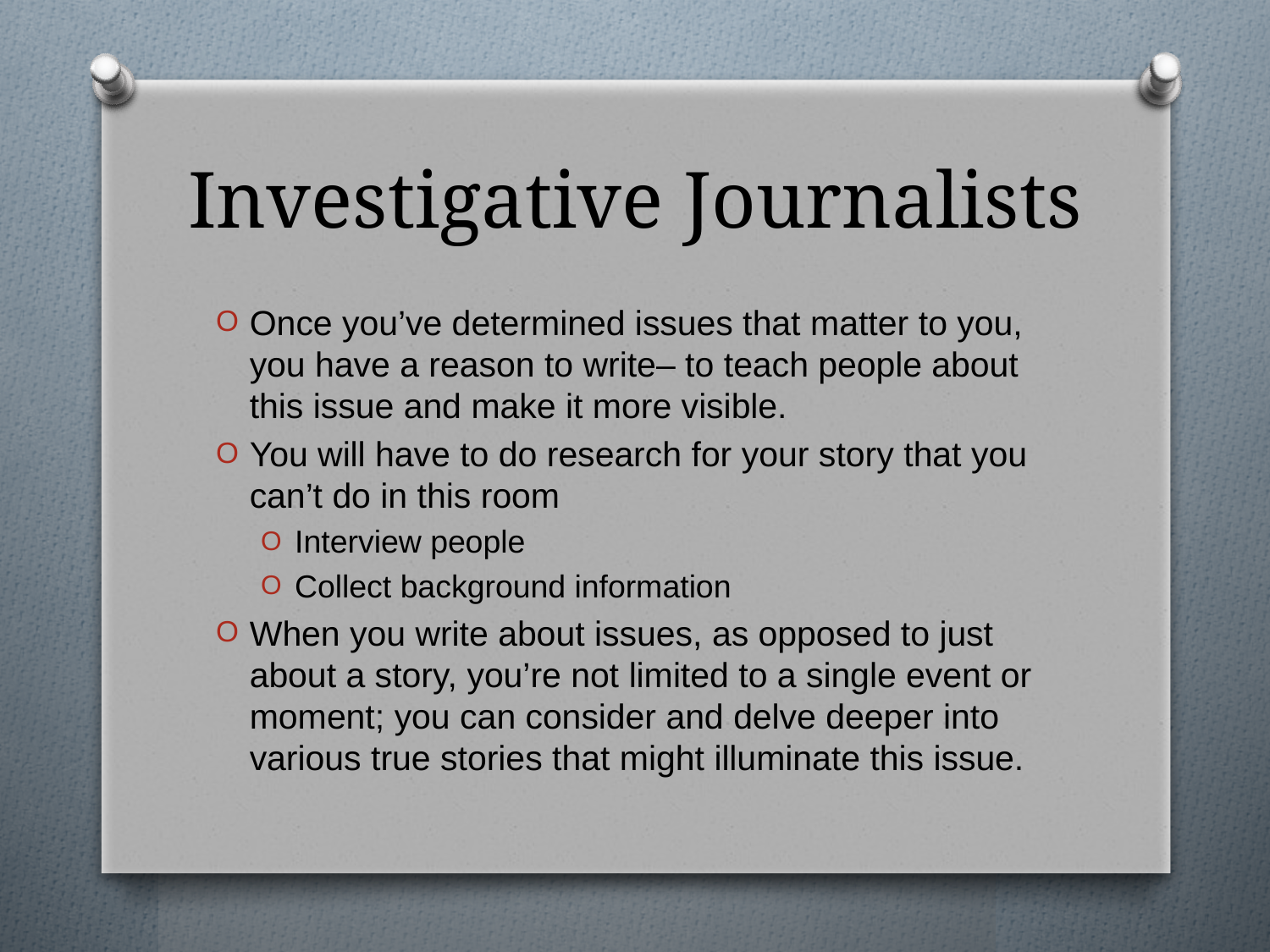

# Investigative Journalists
Once you’ve determined issues that matter to you, you have a reason to write– to teach people about this issue and make it more visible.
You will have to do research for your story that you can’t do in this room
Interview people
Collect background information
When you write about issues, as opposed to just about a story, you’re not limited to a single event or moment; you can consider and delve deeper into various true stories that might illuminate this issue.